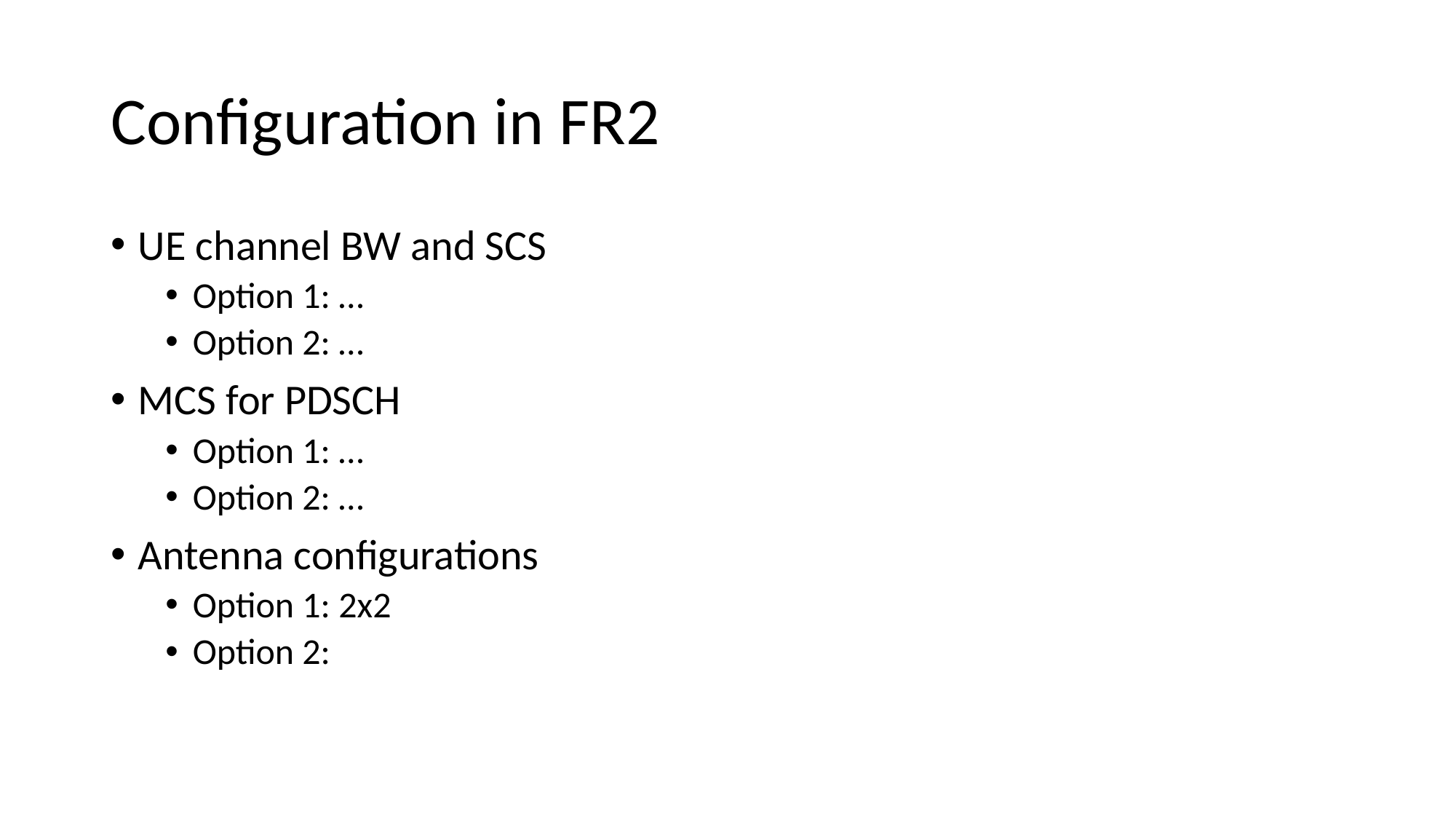

# Configuration in FR2
UE channel BW and SCS
Option 1: …
Option 2: …
MCS for PDSCH
Option 1: …
Option 2: …
Antenna configurations
Option 1: 2x2
Option 2: